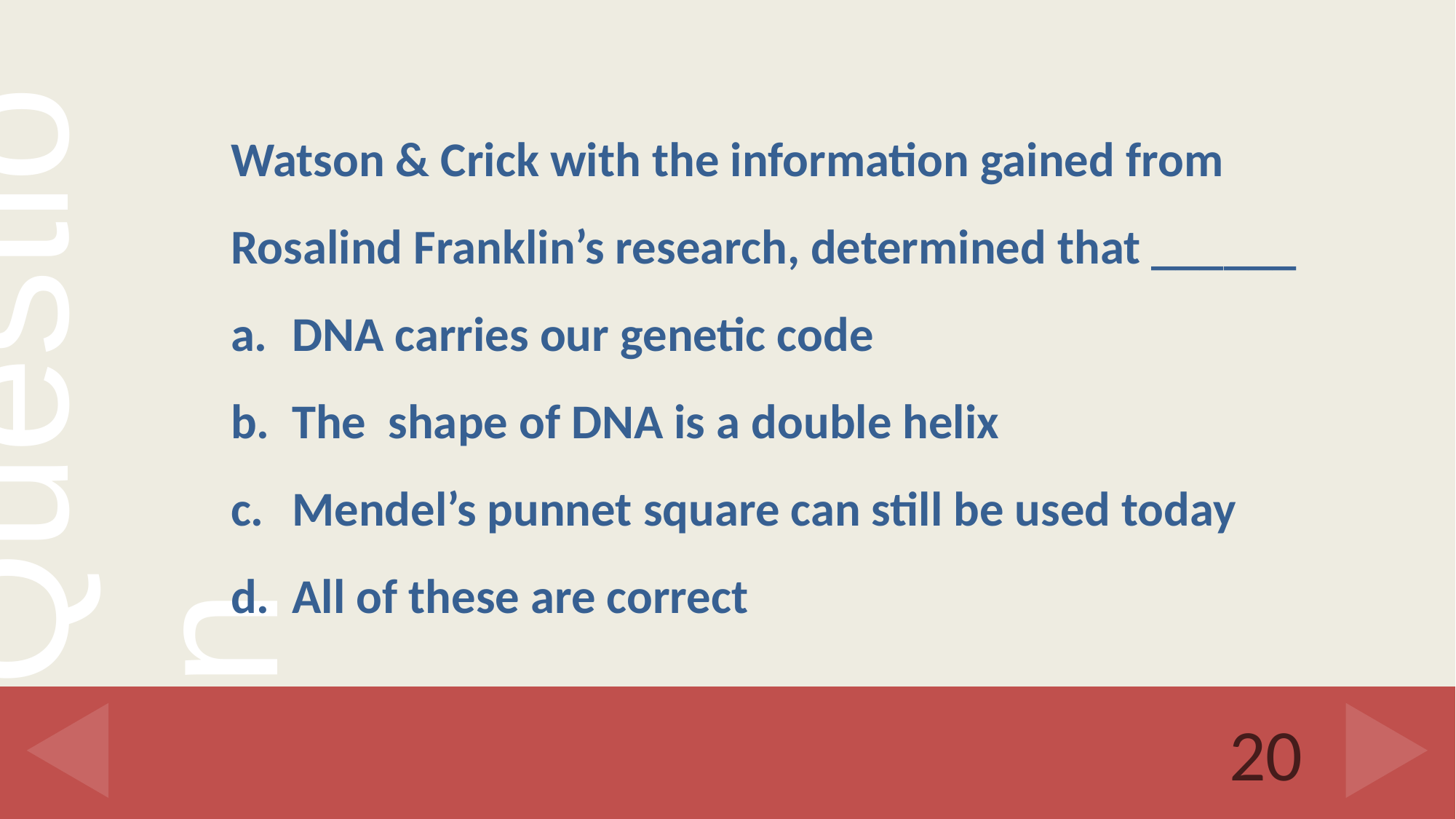

Watson & Crick with the information gained from Rosalind Franklin’s research, determined that ______
DNA carries our genetic code
The  shape of DNA is a double helix
Mendel’s punnet square can still be used today
All of these are correct
#
20